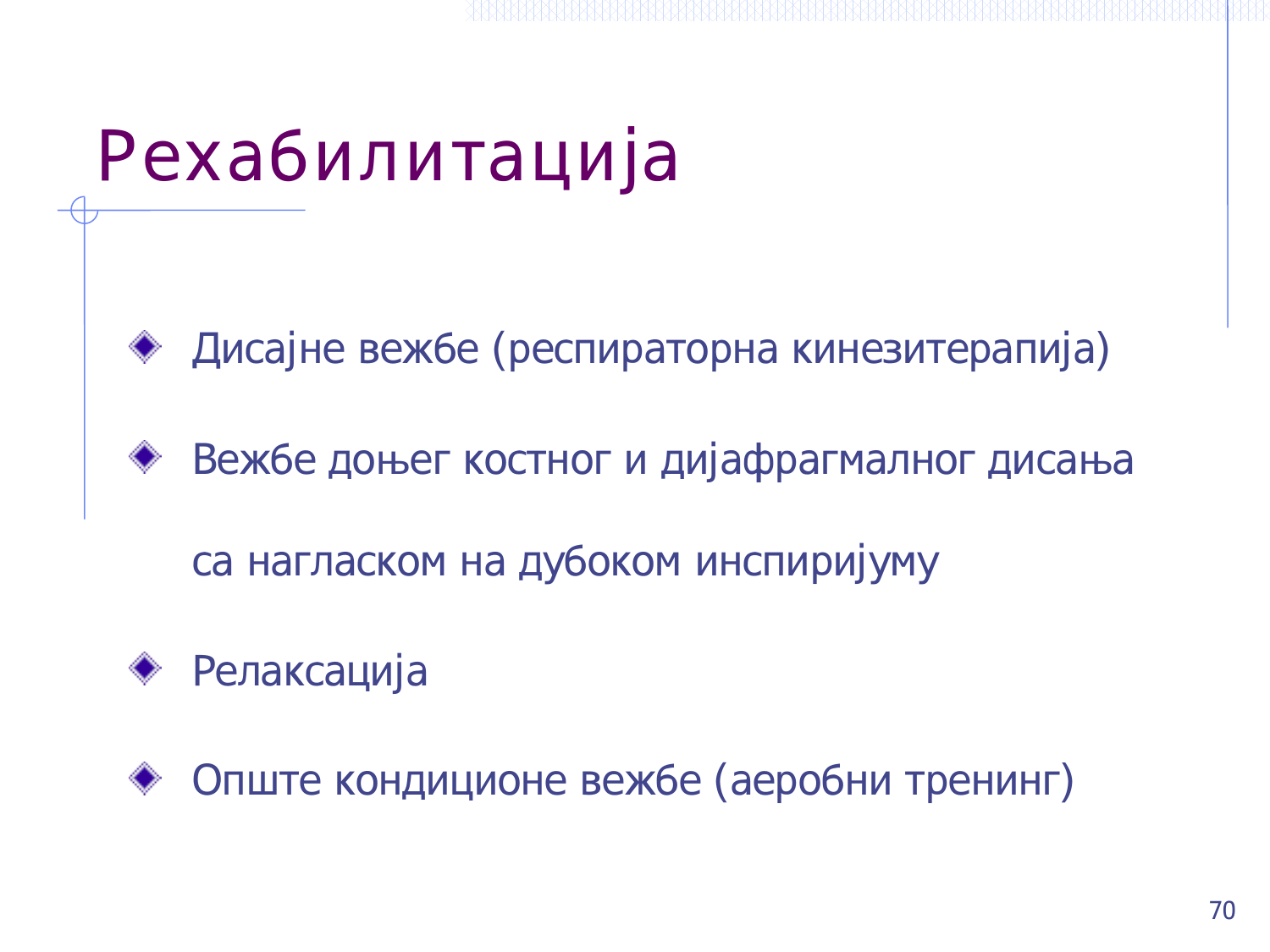

# Рехабилитација
Дисајне вежбе (респираторна кинезитерапија)
Вежбе доњег костног и дијафрагмалног дисања са нагласком на дубоком инспиријуму
Релаксација
Опште кондиционе вежбе (аеробни тренинг)

70